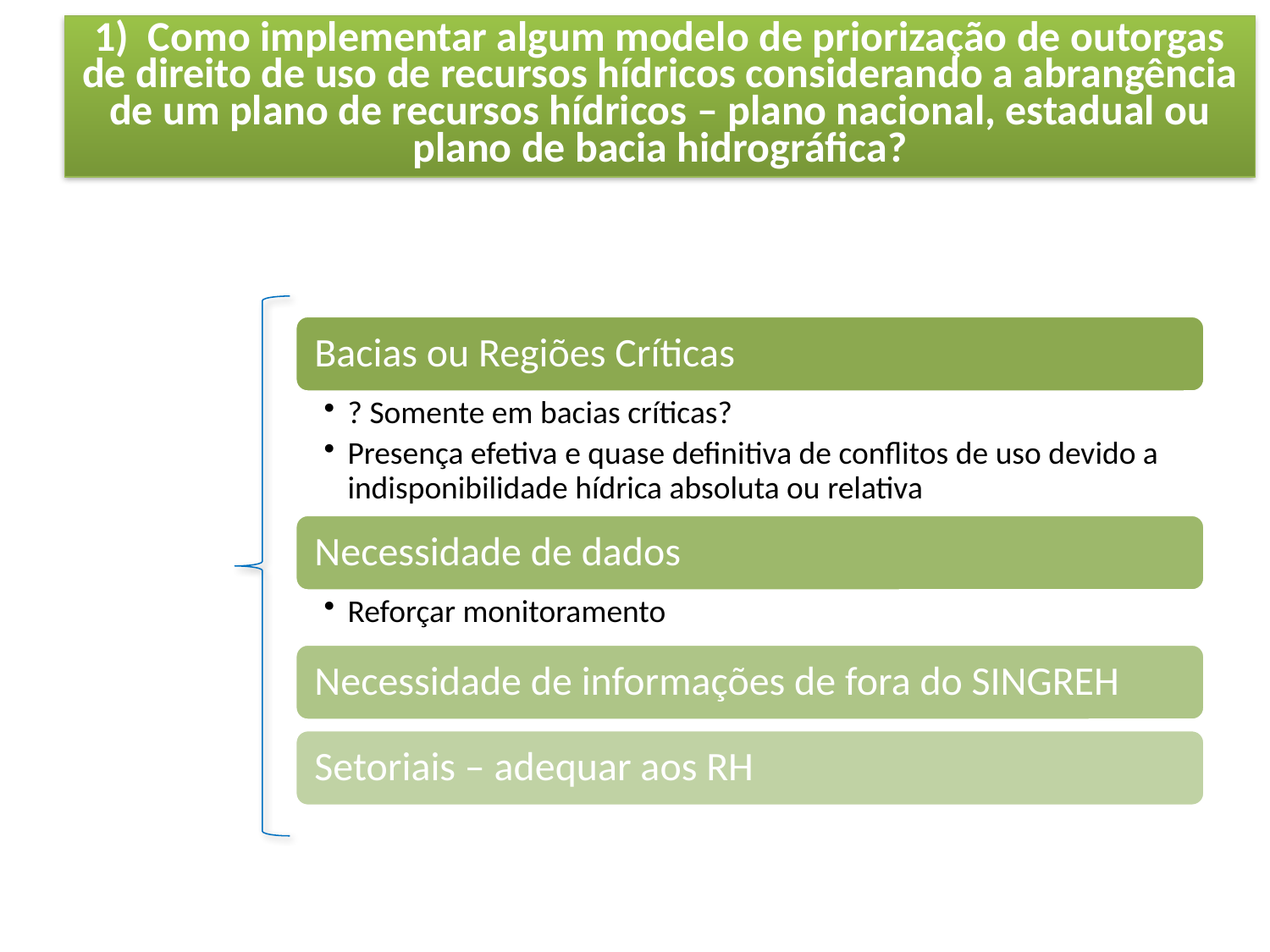

1)  Como implementar algum modelo de priorização de outorgas de direito de uso de recursos hídricos considerando a abrangência de um plano de recursos hídricos – plano nacional, estadual ou plano de bacia hidrográfica?

Bacias ou Regiões Críticas
? Somente em bacias críticas?
Presença efetiva e quase definitiva de conflitos de uso devido a indisponibilidade hídrica absoluta ou relativa
Necessidade de dados
Reforçar monitoramento
Necessidade de informações de fora do SINGREH
Setoriais – adequar aos RH